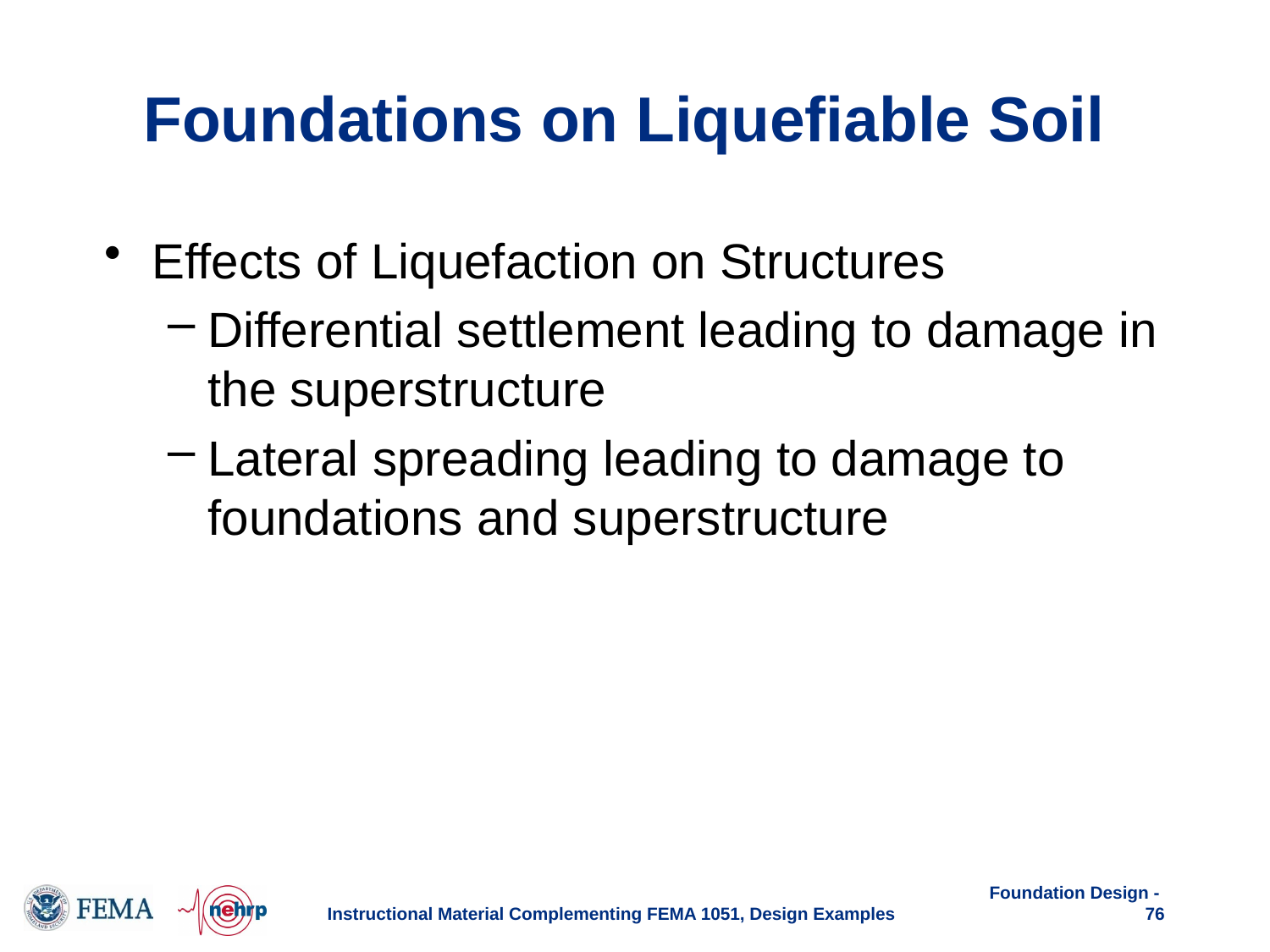

# Foundations on Liquefiable Soil
Effects of Liquefaction on Structures
Differential settlement leading to damage in the superstructure
Lateral spreading leading to damage to foundations and superstructure

Instructional Material Complementing FEMA 1051, Design Examples
Foundation Design - 76